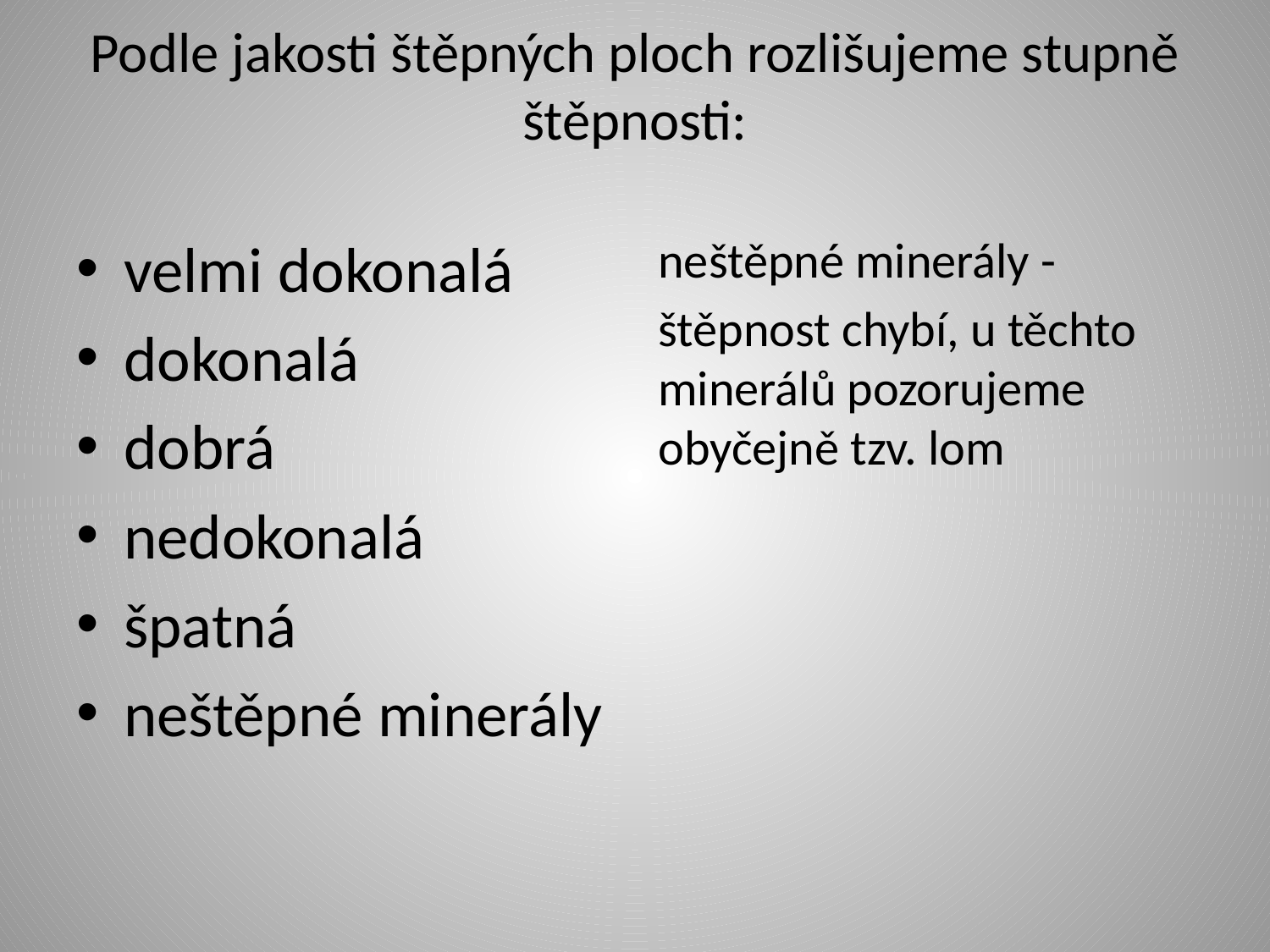

# Podle jakosti štěpných ploch rozlišujeme stupně štěpnosti:
velmi dokonalá
dokonalá
dobrá
nedokonalá
špatná
neštěpné minerály
neštěpné minerály -
štěpnost chybí, u těchto minerálů pozorujeme obyčejně tzv. lom